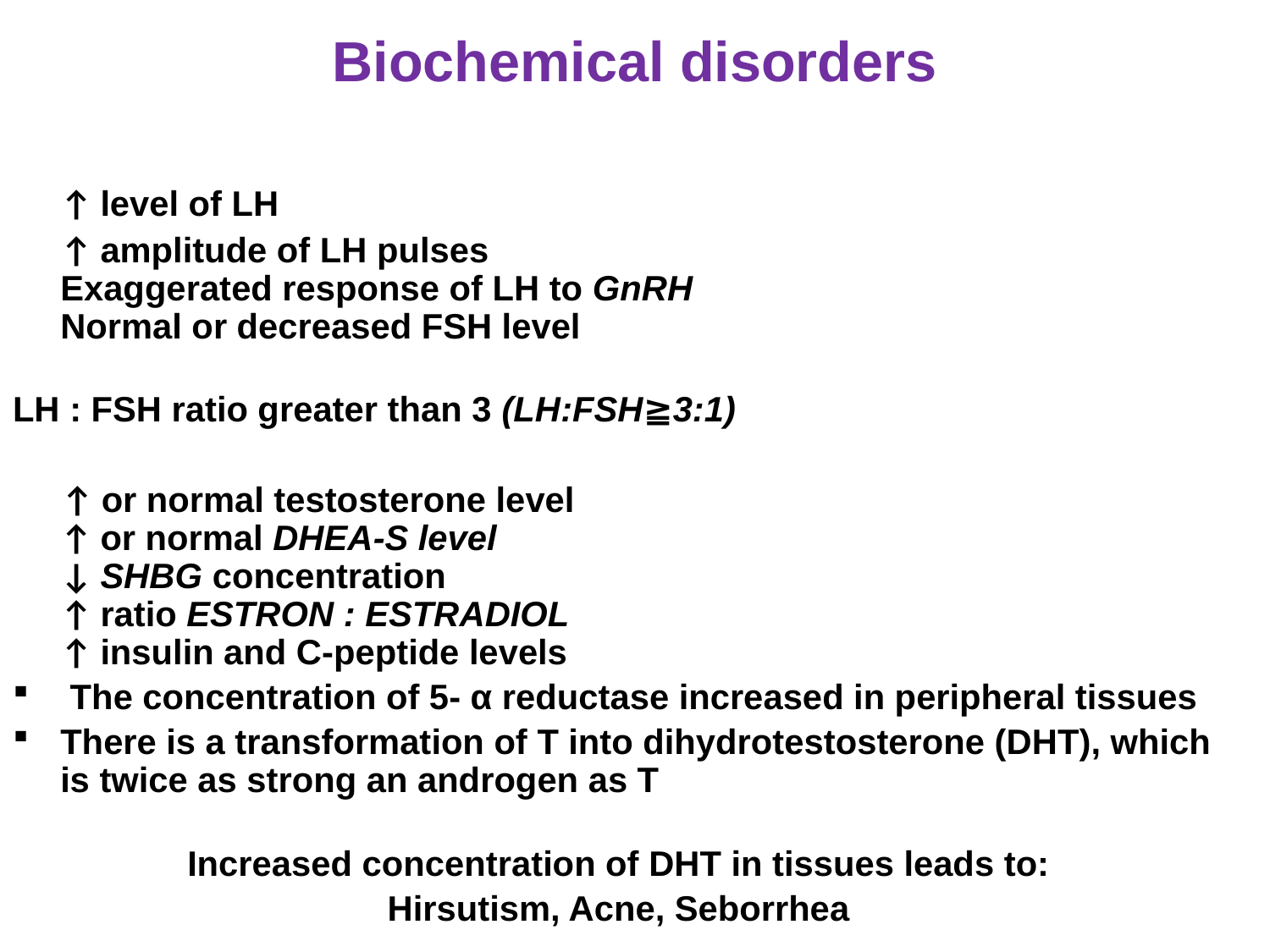

# Biochemical disorders
     ↑ level of LH
	↑ amplitude of LH pulses
Exaggerated response of LH to GnRH
Normal or decreased FSH level
LH : FSH ratio greater than 3 (LH:FSH≧3:1)

     ↑ or normal testosterone level
↑ or normal DHEA-S level
↓ SHBG concentration
↑ ratio ESTRON : ESTRADIOL
↑ insulin and C-peptide levels
 The concentration of 5- α reductase increased in peripheral tissues
There is a transformation of T into dihydrotestosterone (DHT), which is twice as strong an androgen as T
Increased concentration of DHT in tissues leads to:
Hirsutism, Acne, Seborrhea